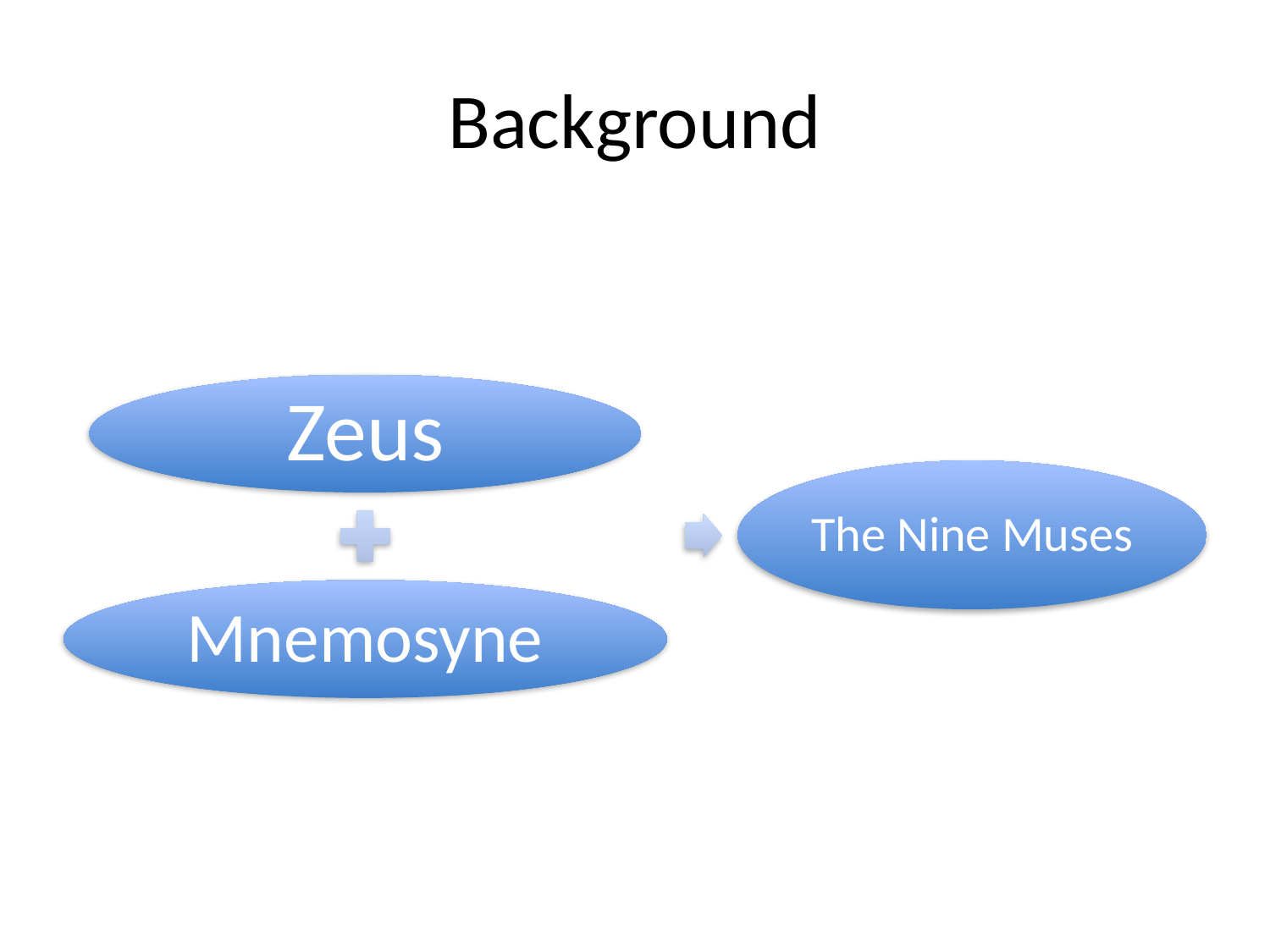

# Background
Zeus

Mnemosyne

The Nine Muses